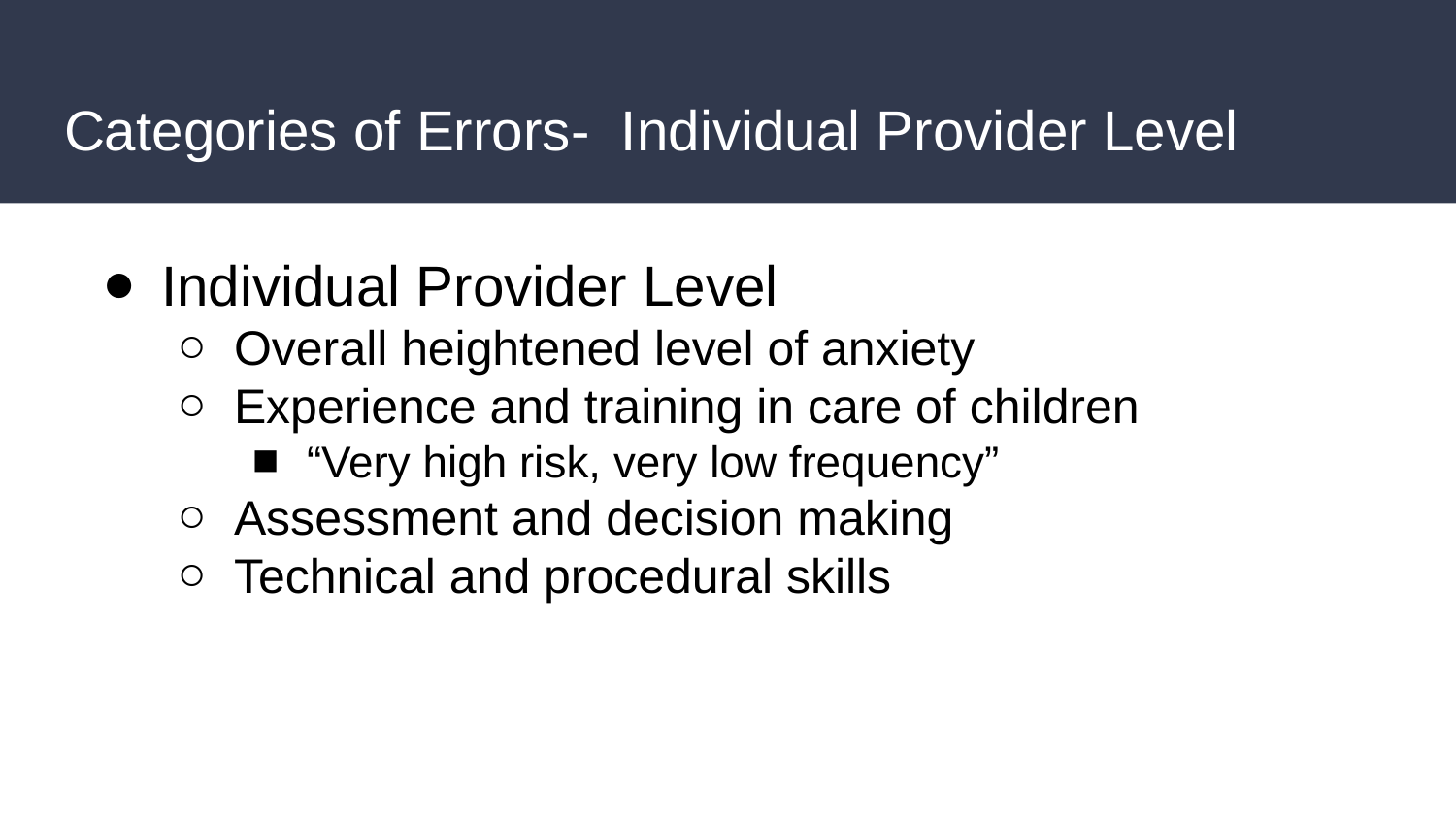

# Categories of Errors-  Individual Provider Level
Individual Provider Level
Overall heightened level of anxiety
Experience and training in care of children
“Very high risk, very low frequency”
Assessment and decision making
Technical and procedural skills